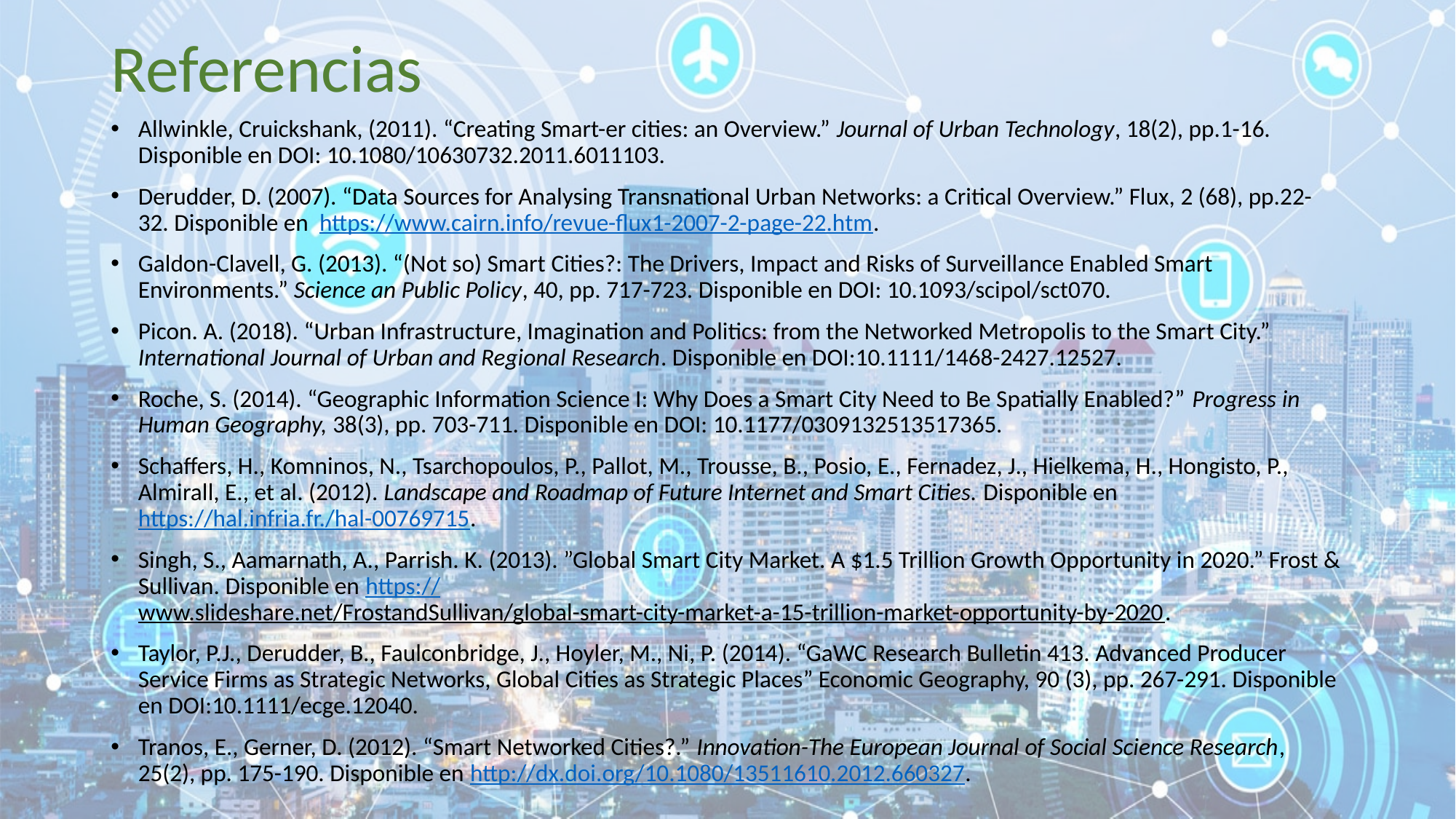

# Referencias
Allwinkle, Cruickshank, (2011). “Creating Smart-er cities: an Overview.” Journal of Urban Technology, 18(2), pp.1-16. Disponible en DOI: 10.1080/10630732.2011.6011103.
Derudder, D. (2007). “Data Sources for Analysing Transnational Urban Networks: a Critical Overview.” Flux, 2 (68), pp.22-32. Disponible en  https://www.cairn.info/revue-flux1-2007-2-page-22.htm.
Galdon-Clavell, G. (2013). “(Not so) Smart Cities?: The Drivers, Impact and Risks of Surveillance Enabled Smart Environments.” Science an Public Policy, 40, pp. 717-723. Disponible en DOI: 10.1093/scipol/sct070.
Picon. A. (2018). “Urban Infrastructure, Imagination and Politics: from the Networked Metropolis to the Smart City.” International Journal of Urban and Regional Research. Disponible en DOI:10.1111/1468-2427.12527.
Roche, S. (2014). “Geographic Information Science I: Why Does a Smart City Need to Be Spatially Enabled?” Progress in Human Geography, 38(3), pp. 703-711. Disponible en DOI: 10.1177/0309132513517365.
Schaffers, H., Komninos, N., Tsarchopoulos, P., Pallot, M., Trousse, B., Posio, E., Fernadez, J., Hielkema, H., Hongisto, P., Almirall, E., et al. (2012). Landscape and Roadmap of Future Internet and Smart Cities. Disponible en https://hal.infria.fr./hal-00769715.
Singh, S., Aamarnath, A., Parrish. K. (2013). ”Global Smart City Market. A $1.5 Trillion Growth Opportunity in 2020.” Frost & Sullivan. Disponible en https://www.slideshare.net/FrostandSullivan/global-smart-city-market-a-15-trillion-market-opportunity-by-2020.
Taylor, P.J., Derudder, B., Faulconbridge, J., Hoyler, M., Ni, P. (2014). “GaWC Research Bulletin 413. Advanced Producer Service Firms as Strategic Networks, Global Cities as Strategic Places” Economic Geography, 90 (3), pp. 267-291. Disponible en DOI:10.1111/ecge.12040.
Tranos, E., Gerner, D. (2012). “Smart Networked Cities?.” Innovation-The European Journal of Social Science Research, 25(2), pp. 175-190. Disponible en http://dx.doi.org/10.1080/13511610.2012.660327.